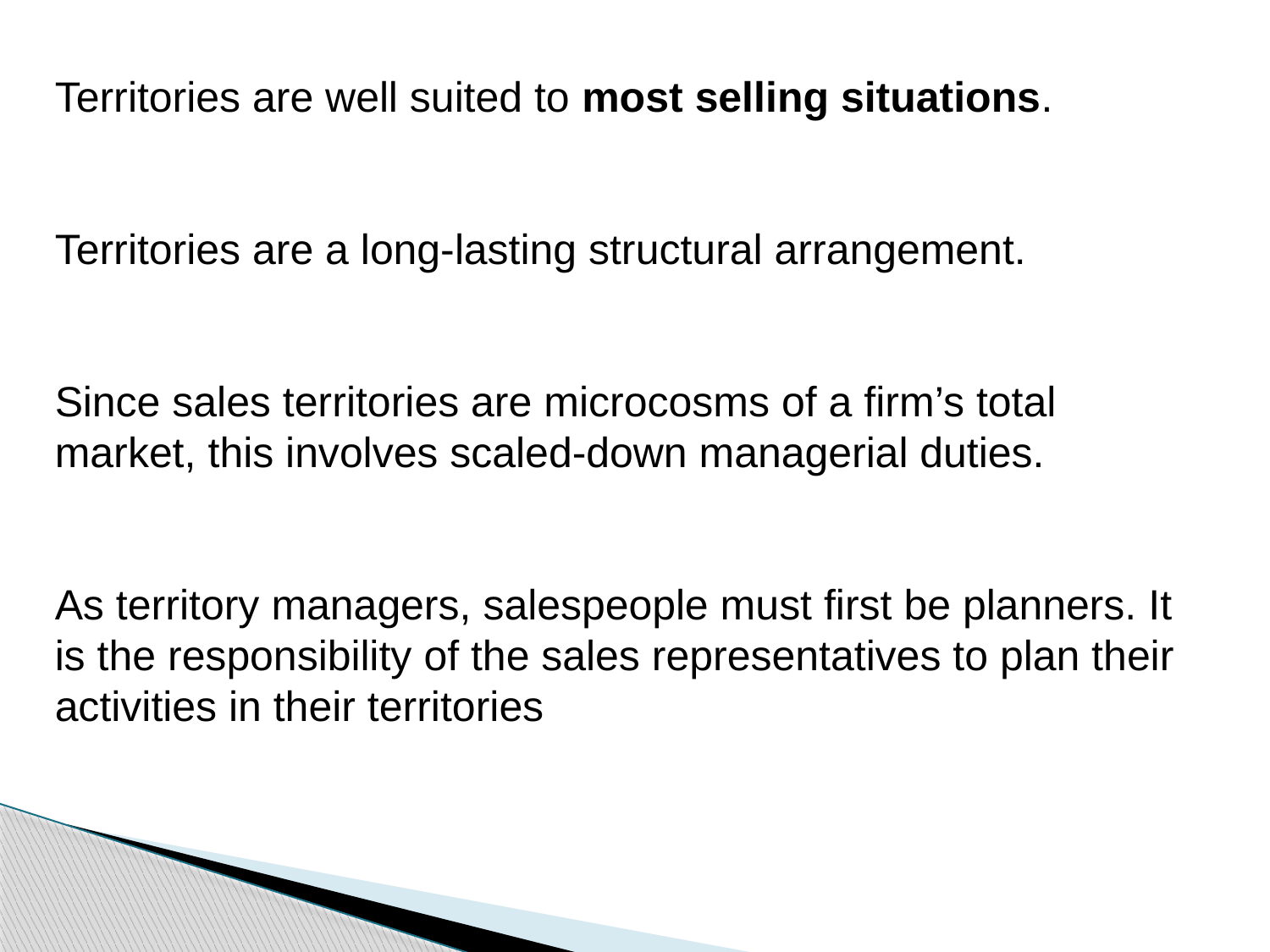

Territories are well suited to most selling situations.

Territories are a long-lasting structural arrangement.

Since sales territories are microcosms of a firm’s total market, this involves scaled-down managerial duties.

As territory managers, salespeople must first be planners. It is the responsibility of the sales representatives to plan their activities in their territories